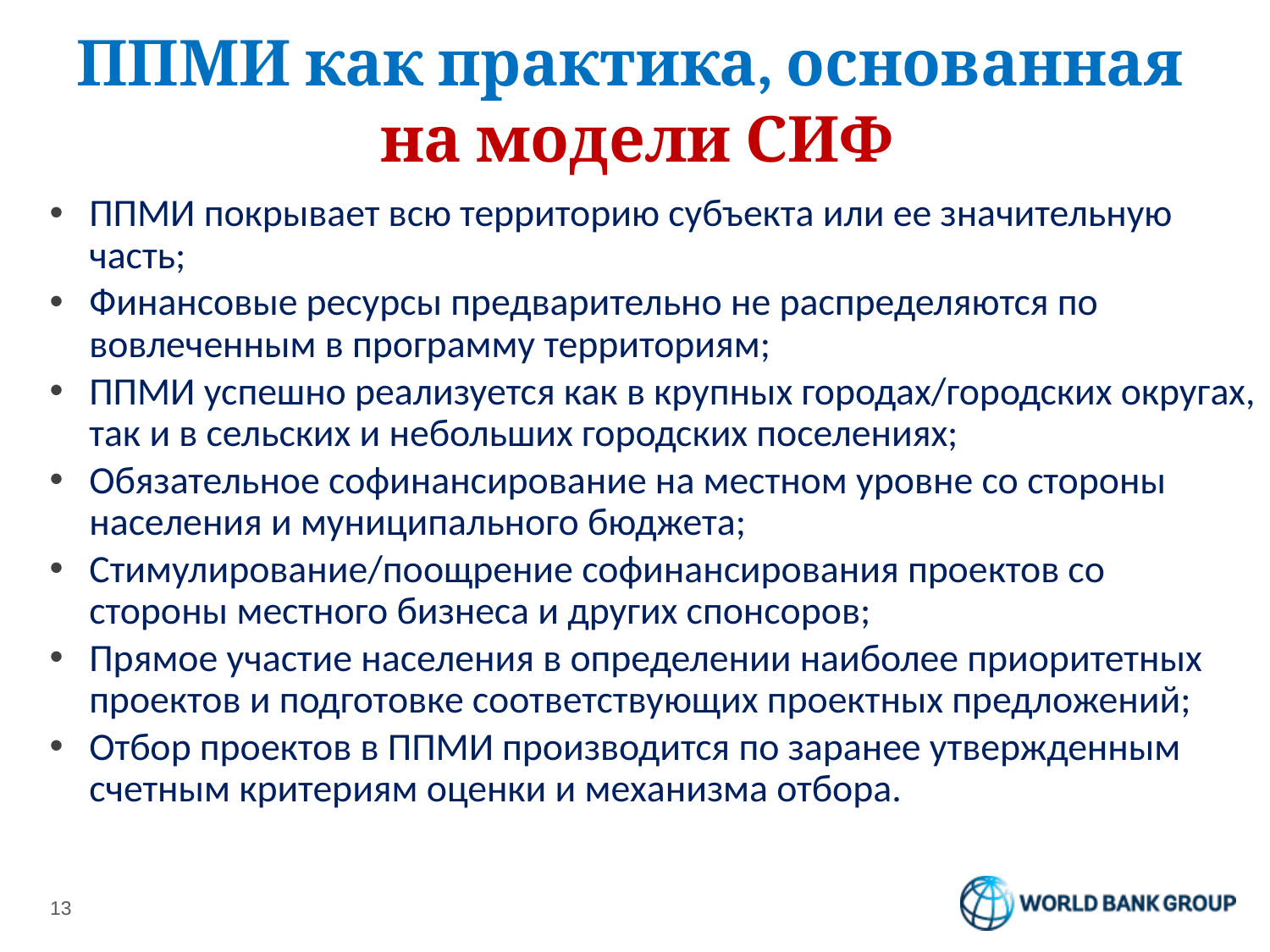

# ППМИ как практика, основанная на модели СИФ
ППМИ покрывает всю территорию субъекта или ее значительную часть;
Финансовые ресурсы предварительно не распределяются по вовлеченным в программу территориям;
ППМИ успешно реализуется как в крупных городах/городских округах, так и в сельских и небольших городских поселениях;
Обязательное софинансирование на местном уровне со стороны населения и муниципального бюджета;
Стимулирование/поощрение софинансирования проектов со стороны местного бизнеса и других спонсоров;
Прямое участие населения в определении наиболее приоритетных проектов и подготовке соответствующих проектных предложений;
Отбор проектов в ППМИ производится по заранее утвержденным счетным критериям оценки и механизма отбора.

13